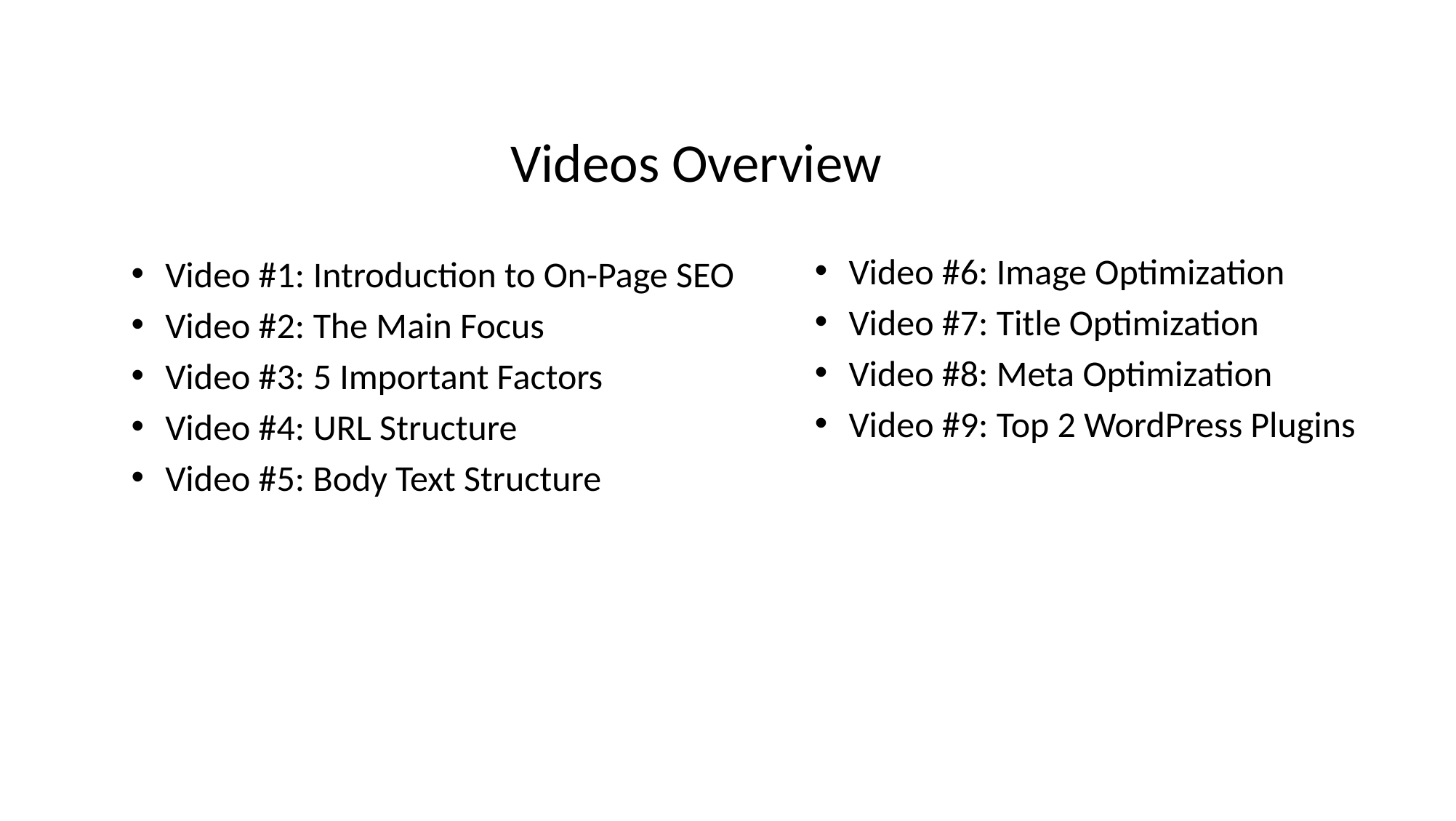

Videos Overview
Video #6: Image Optimization
Video #7: Title Optimization
Video #8: Meta Optimization
Video #9: Top 2 WordPress Plugins
Video #1: Introduction to On-Page SEO
Video #2: The Main Focus
Video #3: 5 Important Factors
Video #4: URL Structure
Video #5: Body Text Structure